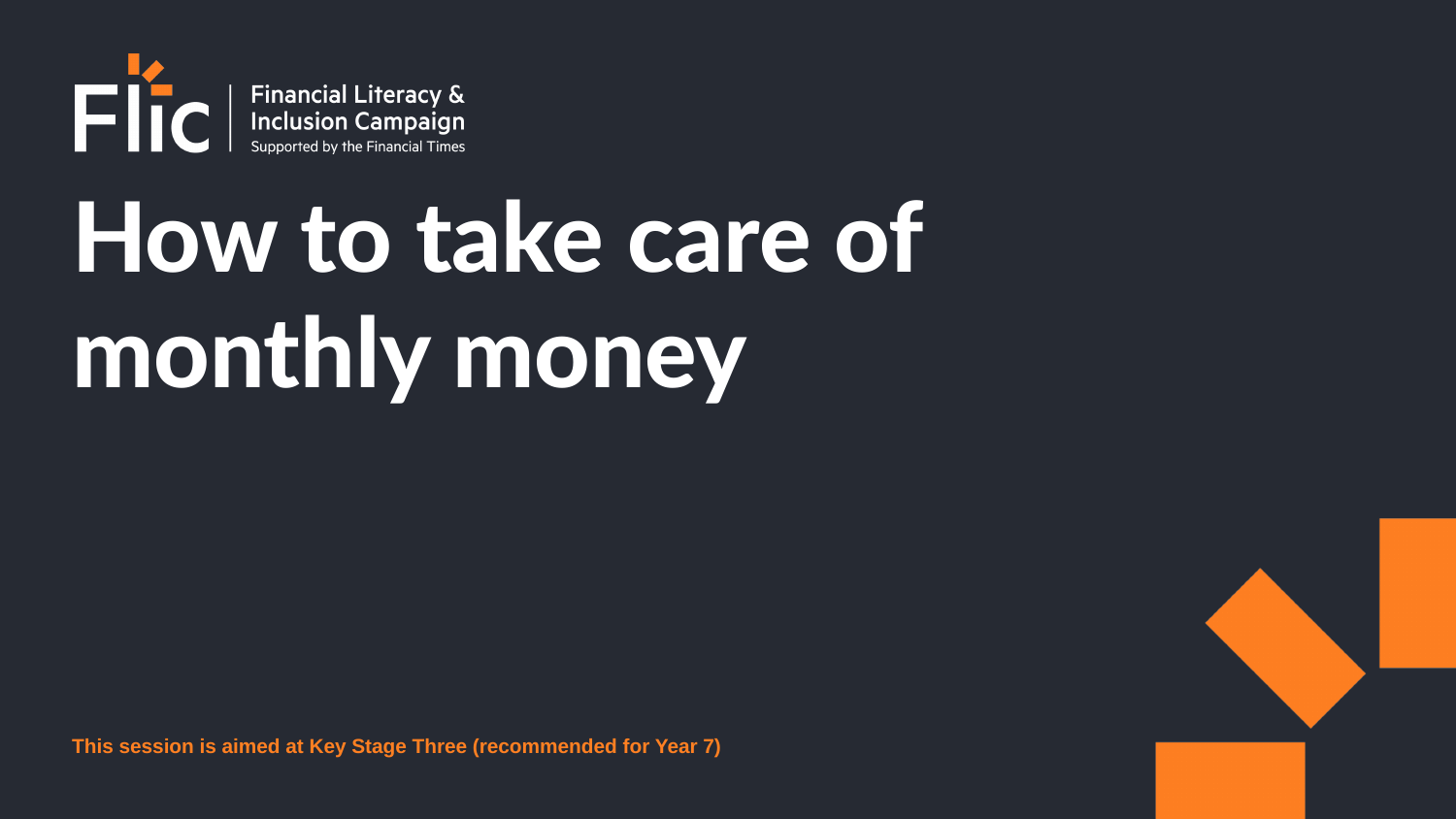

# How to take care of monthly money

This session is aimed at Key Stage Three (recommended for Year 7)